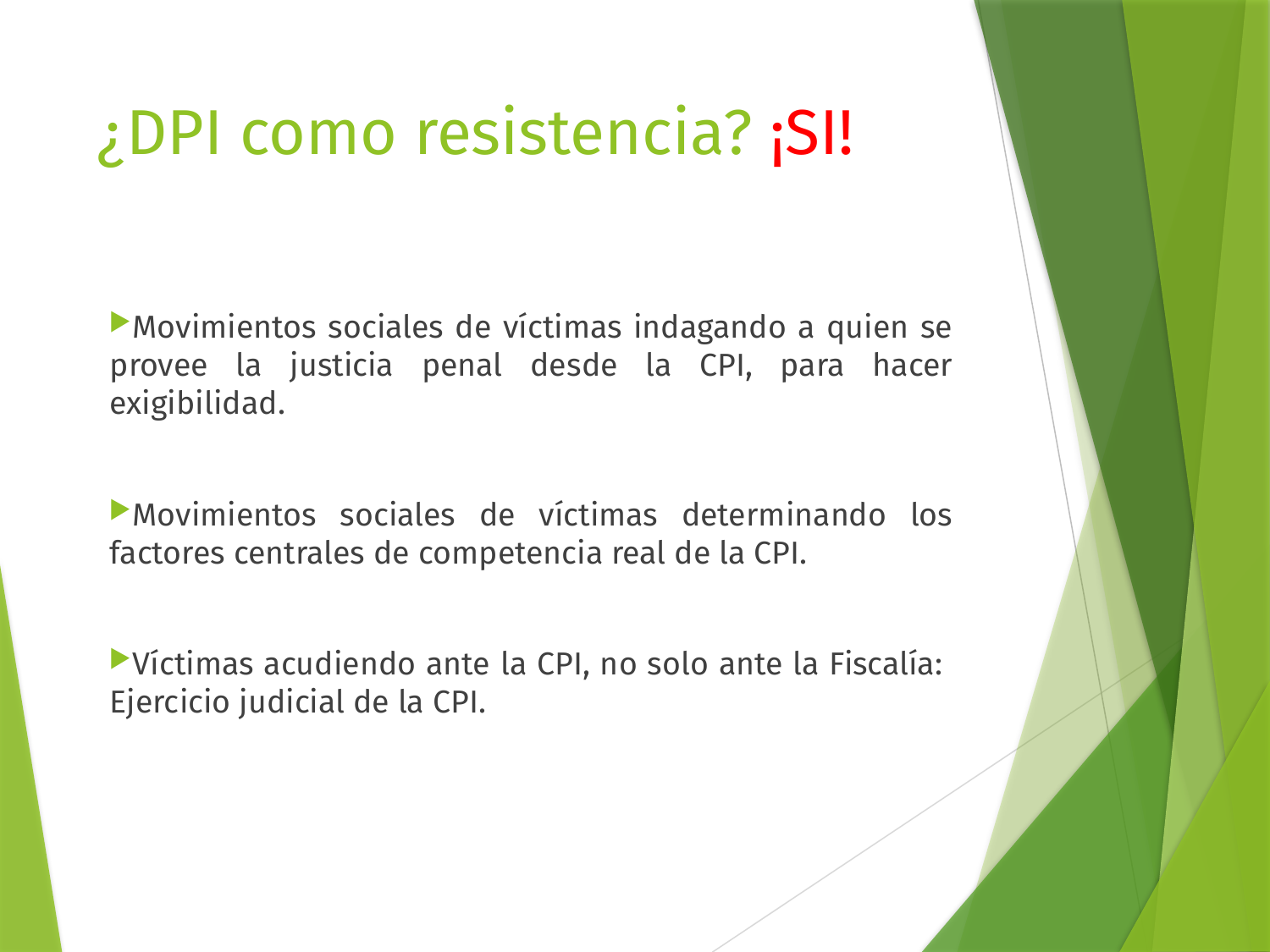

# ¿DPI como resistencia? ¡SI!
Movimientos sociales de víctimas indagando a quien se provee la justicia penal desde la CPI, para hacer exigibilidad.

Movimientos sociales de víctimas determinando los factores centrales de competencia real de la CPI.

Víctimas acudiendo ante la CPI, no solo ante la Fiscalía:  Ejercicio judicial de la CPI.